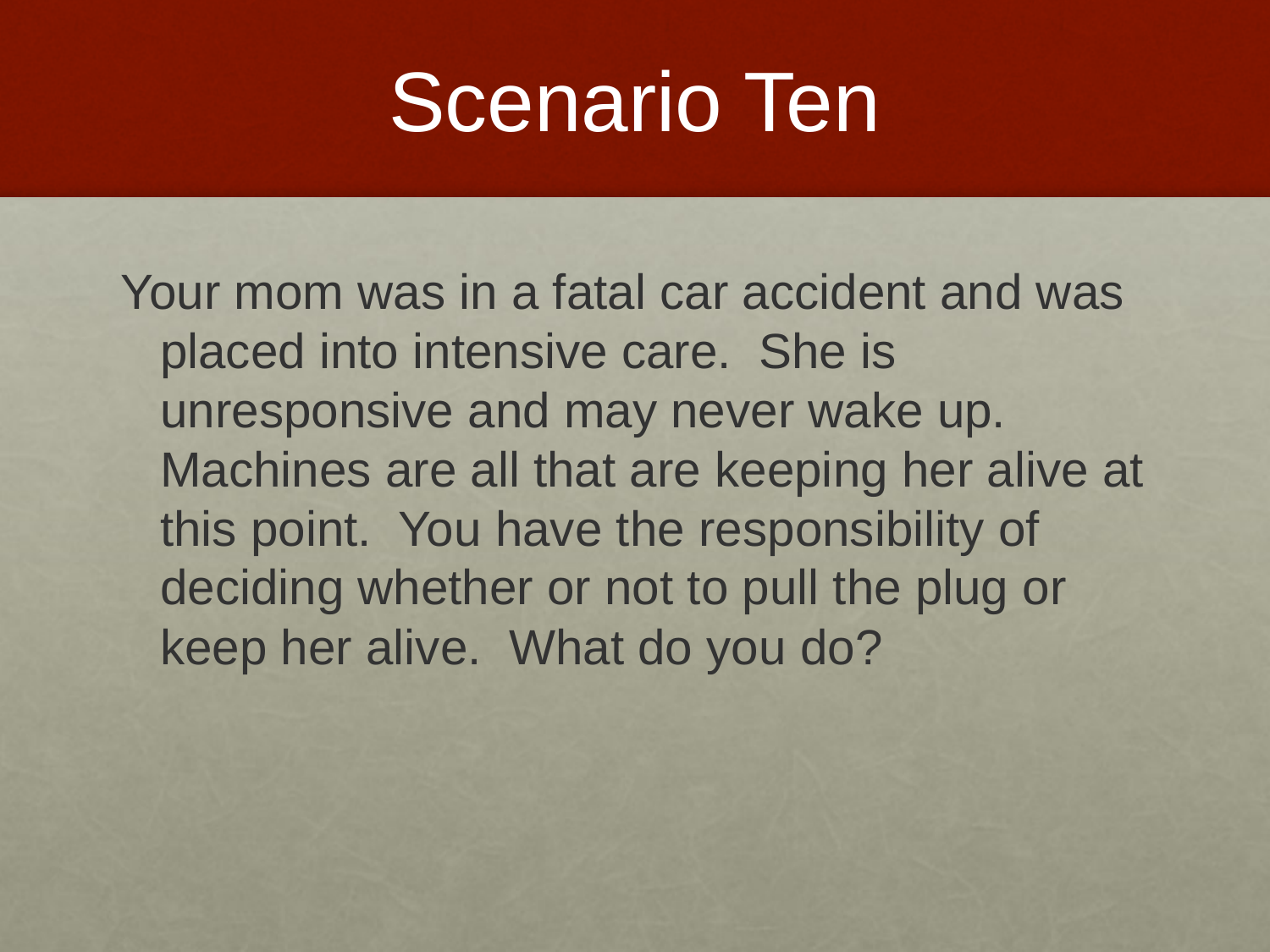

# Scenario Ten
Your mom was in a fatal car accident and was placed into intensive care.  She is unresponsive and may never wake up.  Machines are all that are keeping her alive at this point.  You have the responsibility of deciding whether or not to pull the plug or keep her alive.  What do you do?